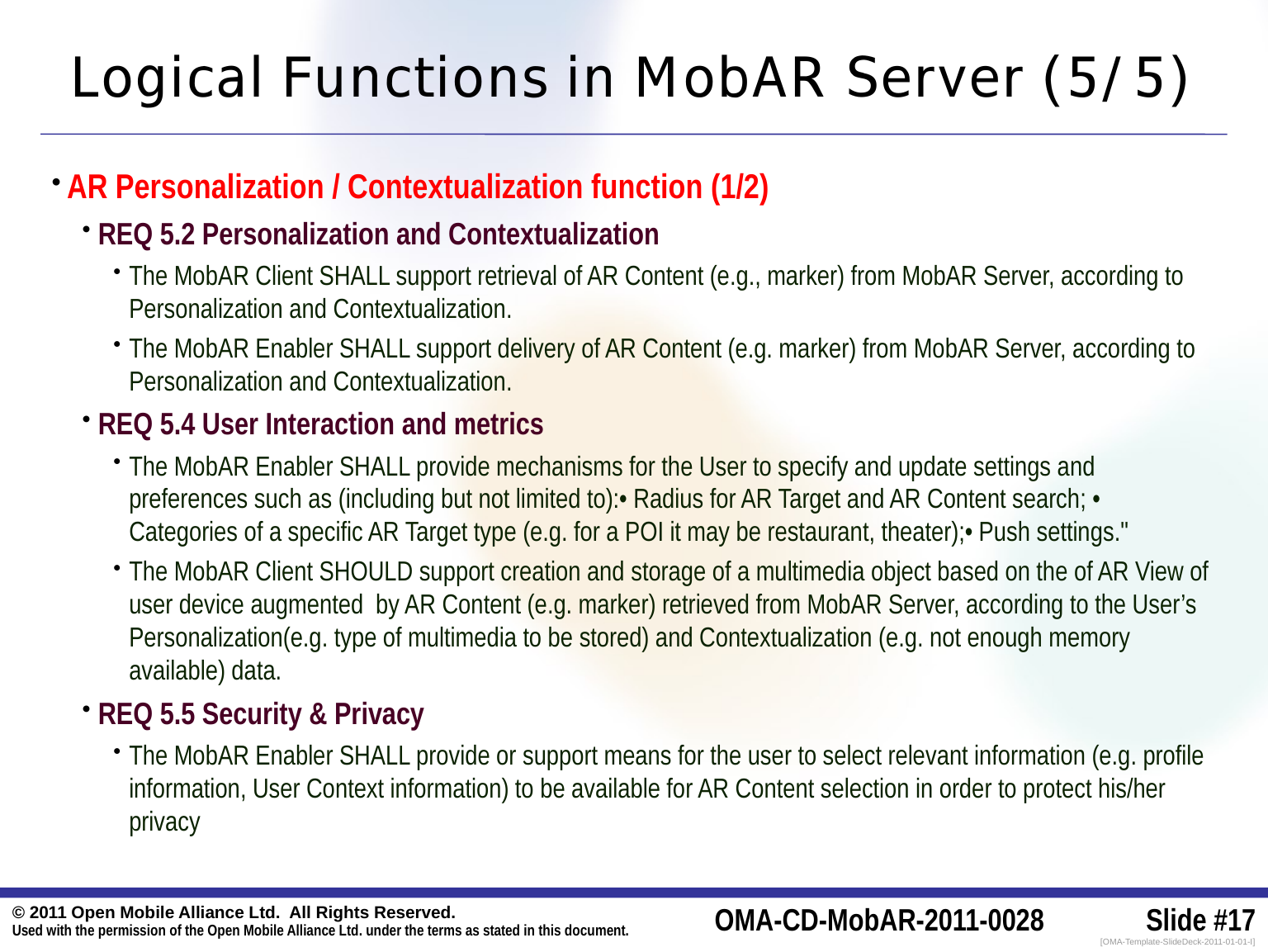

# Logical Functions in MobAR Server (5/5)
AR Personalization / Contextualization function (1/2)
REQ 5.2 Personalization and Contextualization
The MobAR Client SHALL support retrieval of AR Content (e.g., marker) from MobAR Server, according to Personalization and Contextualization.
The MobAR Enabler SHALL support delivery of AR Content (e.g. marker) from MobAR Server, according to Personalization and Contextualization.
REQ 5.4 User Interaction and metrics
The MobAR Enabler SHALL provide mechanisms for the User to specify and update settings and preferences such as (including but not limited to):• Radius for AR Target and AR Content search; • Categories of a specific AR Target type (e.g. for a POI it may be restaurant, theater);• Push settings."
The MobAR Client SHOULD support creation and storage of a multimedia object based on the of AR View of user device augmented  by AR Content (e.g. marker) retrieved from MobAR Server, according to the User’s Personalization(e.g. type of multimedia to be stored) and Contextualization (e.g. not enough memory available) data.
REQ 5.5 Security & Privacy
The MobAR Enabler SHALL provide or support means for the user to select relevant information (e.g. profile information, User Context information) to be available for AR Content selection in order to protect his/her privacy